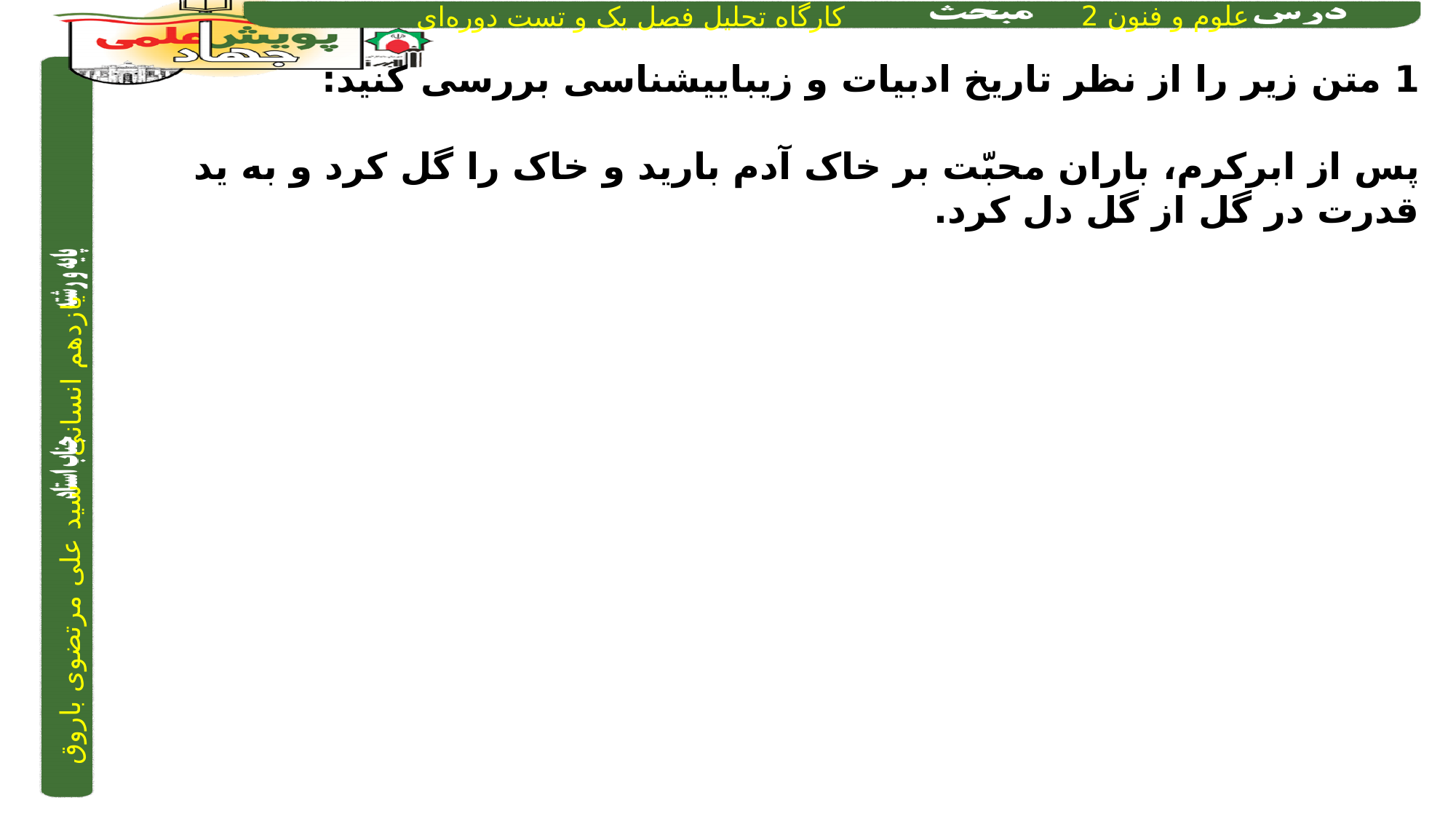

1 متن زیر را از نظر تاریخ ادبیات و زیباییشناسی بررسی کنید:

پس از ابرکرم، باران محبّت بر خاک آدم بارید و خاک را گل کرد و به ید قدرت در گل از گل دل کرد.